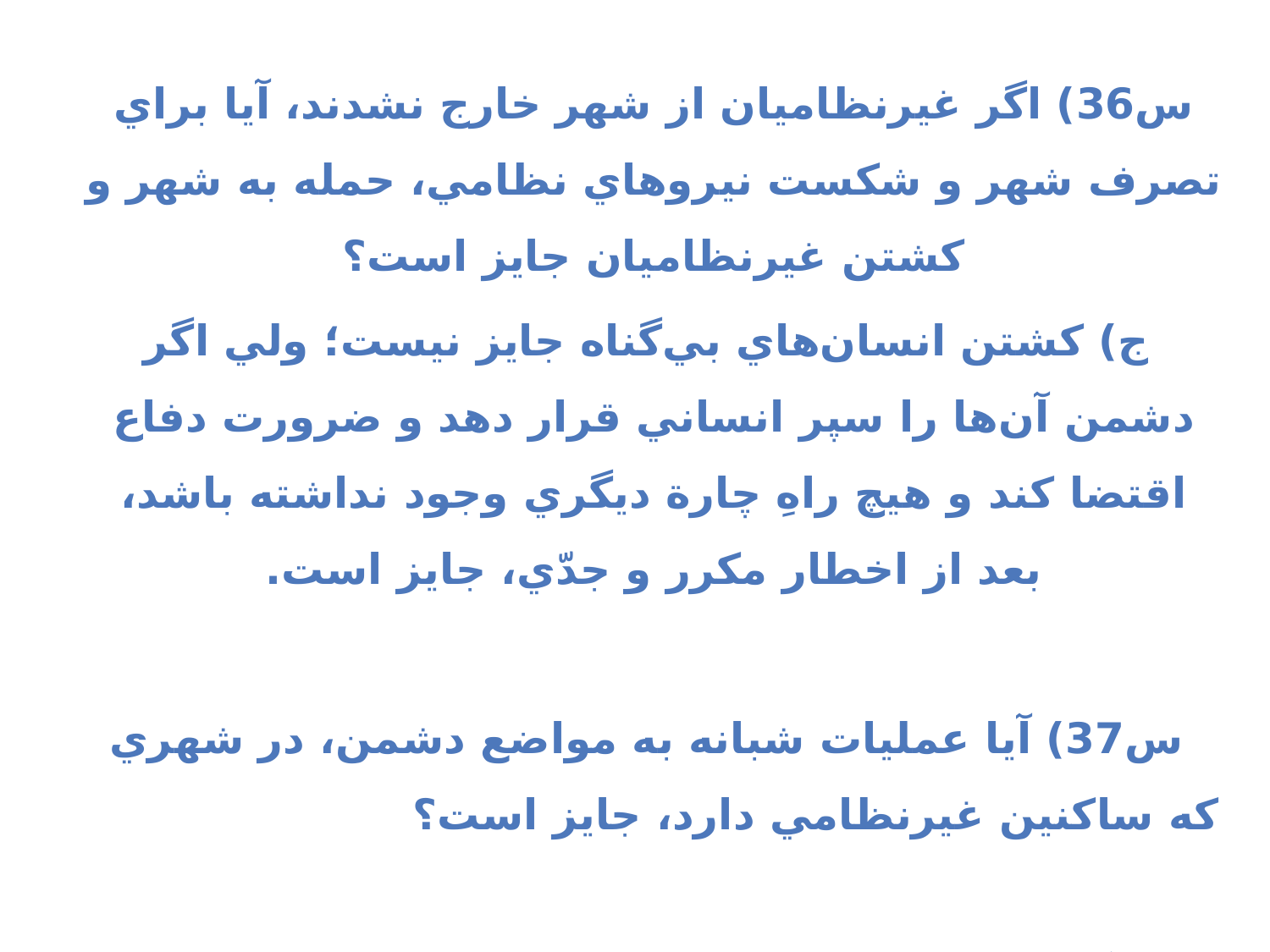

س36) اگر غيرنظاميان از شهر خارج نشدند، آيا براي تصرف شهر و شكست نيروهاي نظامي، حمله به شهر و كشتن غيرنظاميان جايز است؟
 ج) كشتن انسان‌هاي بي‌گناه جايز نيست؛ ولي اگر دشمن آن‌ها را سپر انساني قرار دهد و ضرورت دفاع اقتضا كند و هيچ راهِ چارة ديگري وجود نداشته باشد، بعد از اخطار مكرر و جدّي، جايز است.

 س37) آيا عمليات شبانه به مواضع دشمن، در شهري كه ساكنين غيرنظامي دارد، جايز است؟
 ج) اگر شهر، شهر دشمن باشد و يا دشمن براي ضربه زدن به نيروهاي خودي به آن پناه گرفته باشد، جايز است؛ ولي حتي‌المقدور به‌گونه‌اي عمل شود كه انسان‌هاي بي‌گناه آسيب نبينند.